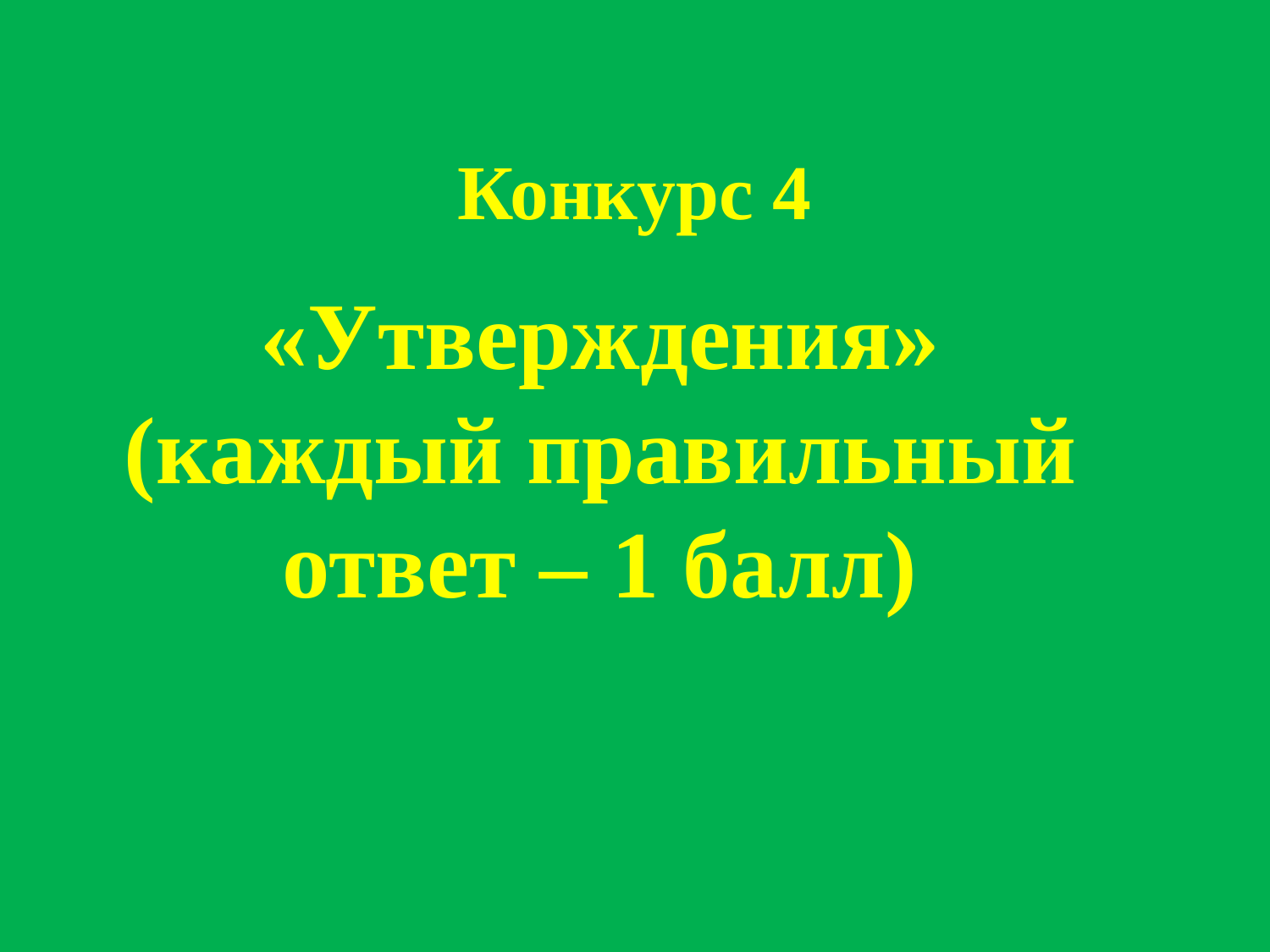

# Конкурс 4
 «Утверждения»  (каждый правильный ответ – 1 балл)